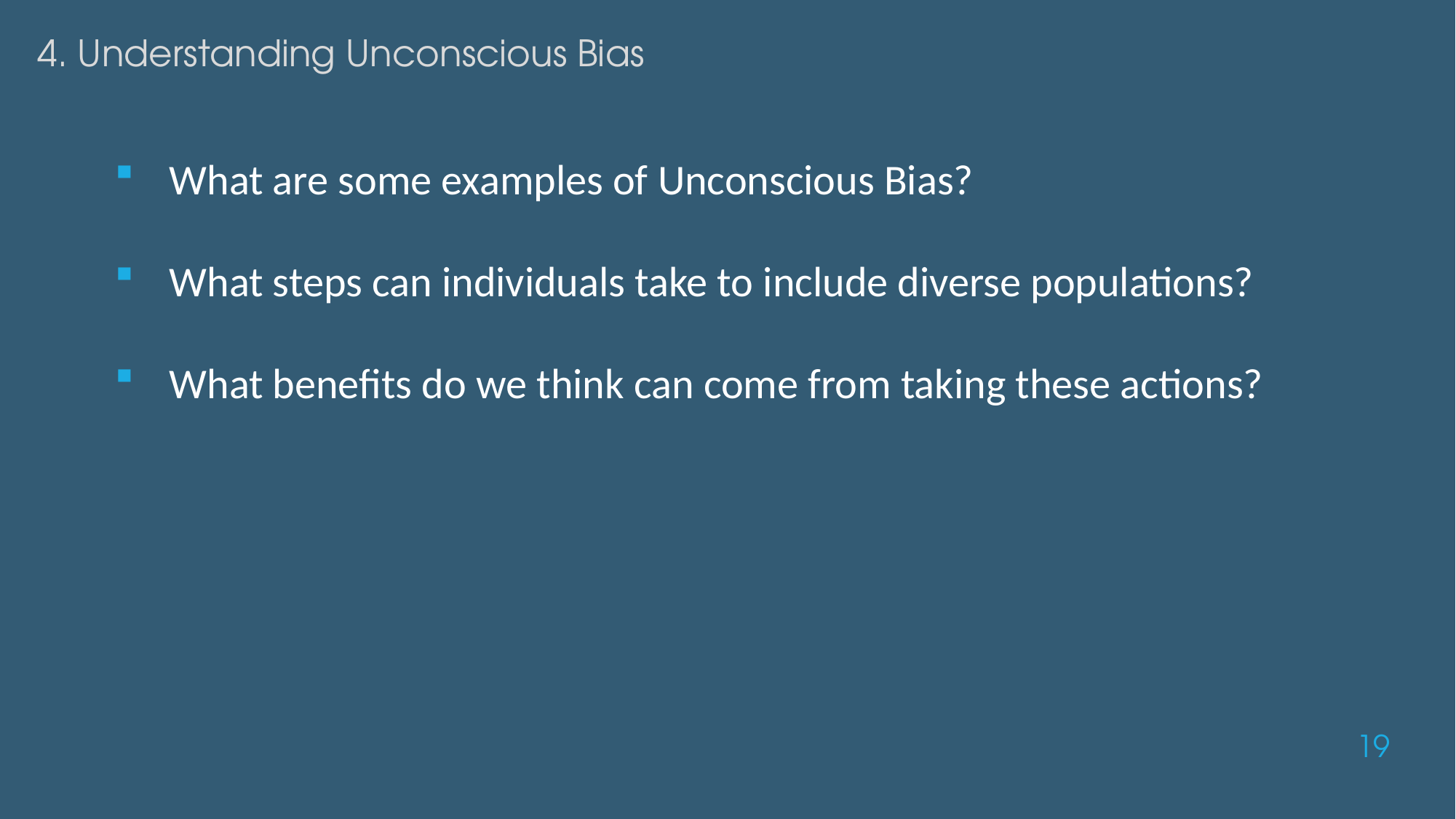

4. Understanding Unconscious Bias
What are some examples of Unconscious Bias?

What steps can individuals take to include diverse populations?

What benefits do we think can come from taking these actions?

19